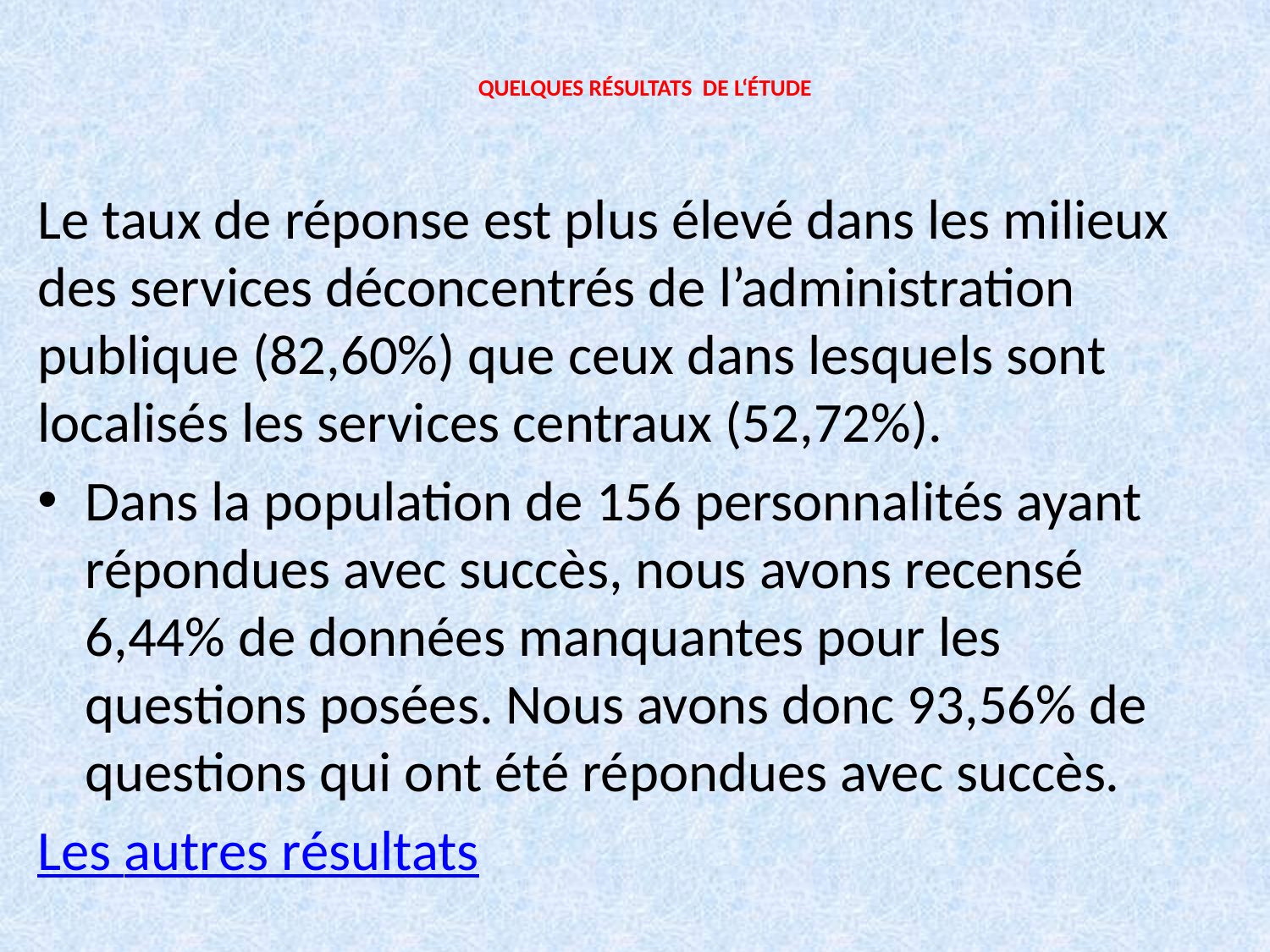

# QUELQUES RÉSULTATS  DE L‘ÉTUDE
Le taux de réponse est plus élevé dans les milieux des services déconcentrés de l’administration publique (82,60%) que ceux dans lesquels sont localisés les services centraux (52,72%).
Dans la population de 156 personnalités ayant répondues avec succès, nous avons recensé 6,44% de données manquantes pour les questions posées. Nous avons donc 93,56% de questions qui ont été répondues avec succès.
Les autres résultats